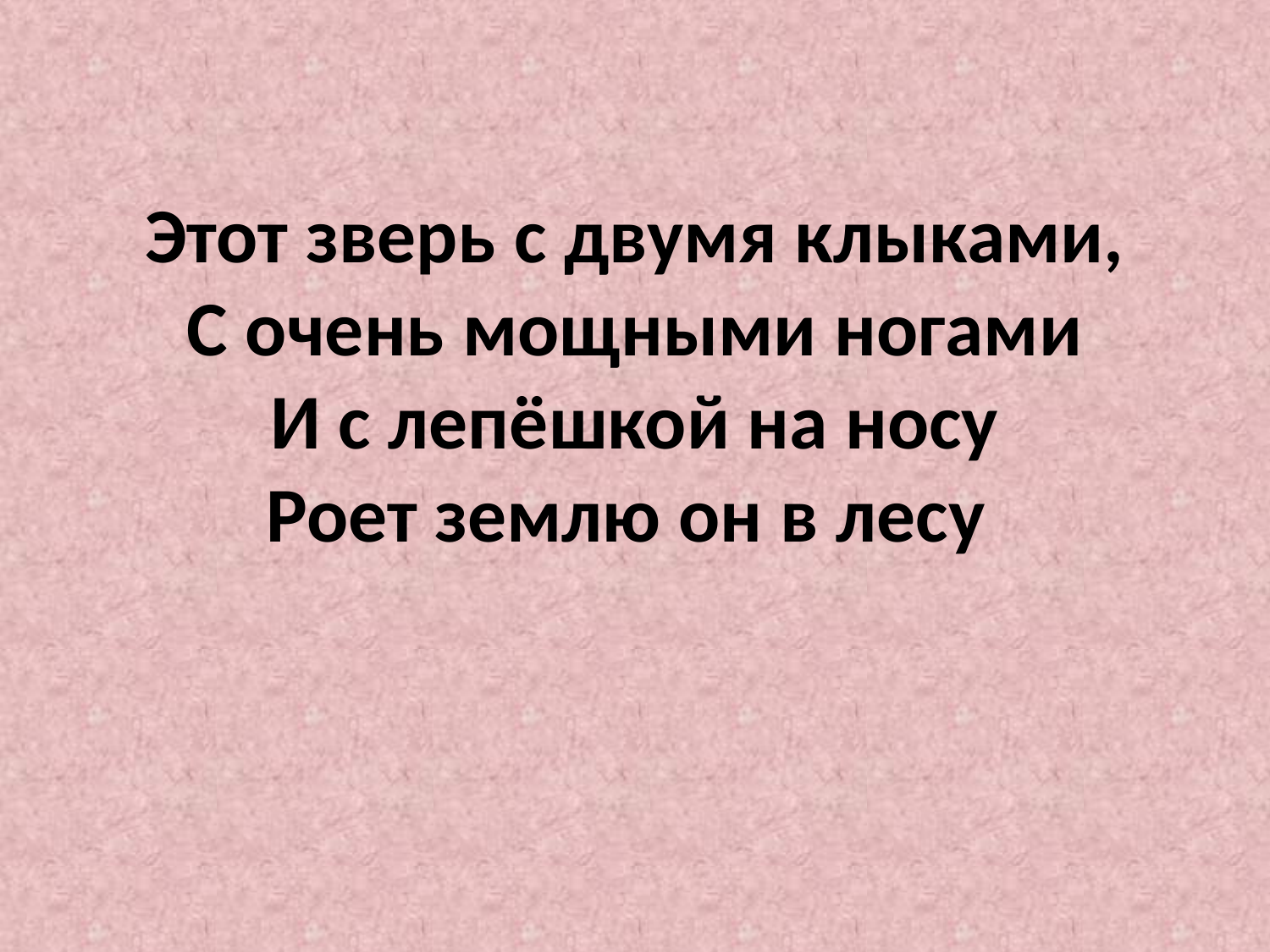

# Этот зверь с двумя клыками, С очень мощными ногами И с лепёшкой на носу Роет землю он в лесу